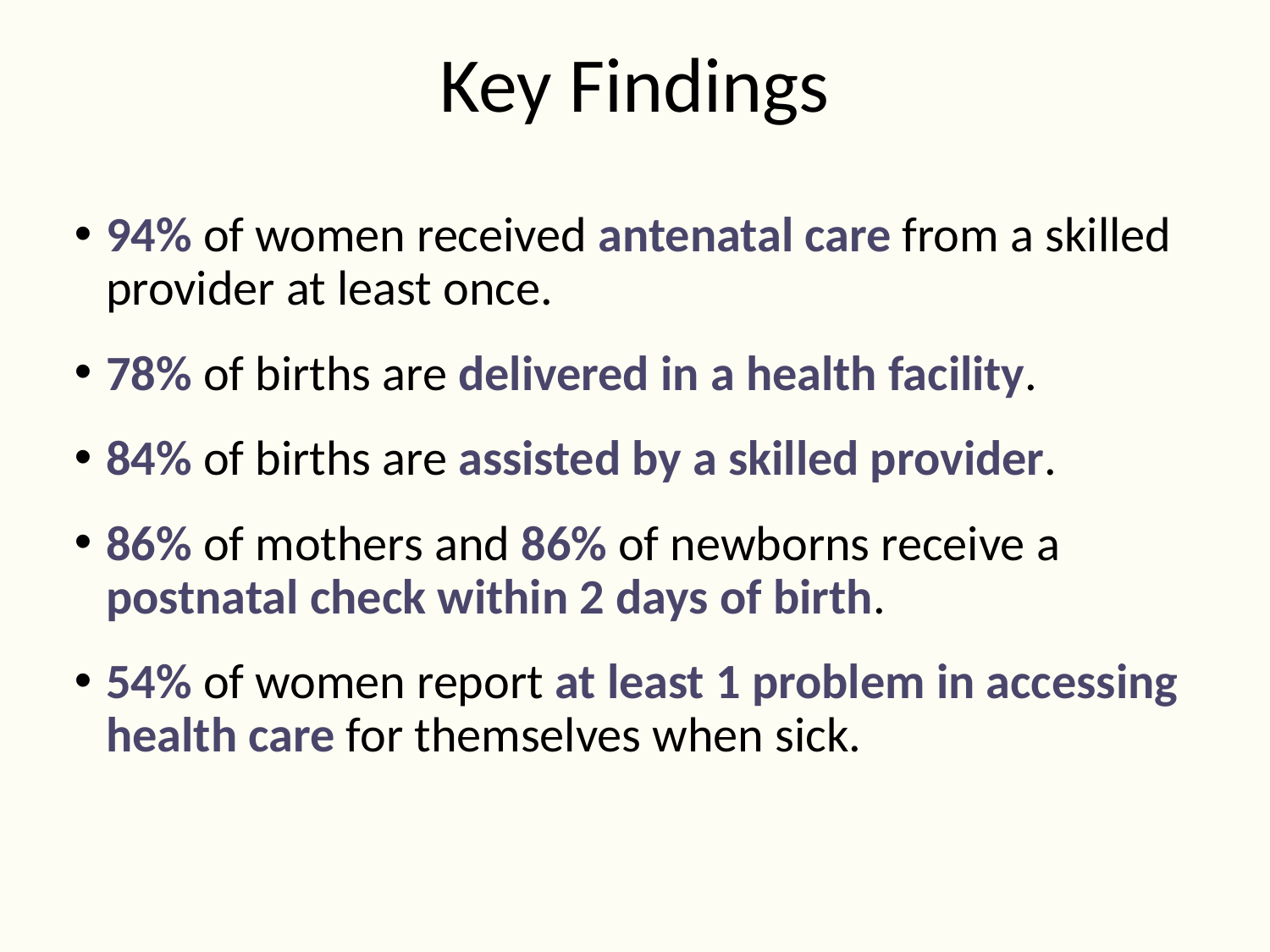

# Key Findings
94% of women received antenatal care from a skilled provider at least once.
78% of births are delivered in a health facility.
84% of births are assisted by a skilled provider.
86% of mothers and 86% of newborns receive a postnatal check within 2 days of birth.
54% of women report at least 1 problem in accessing health care for themselves when sick.